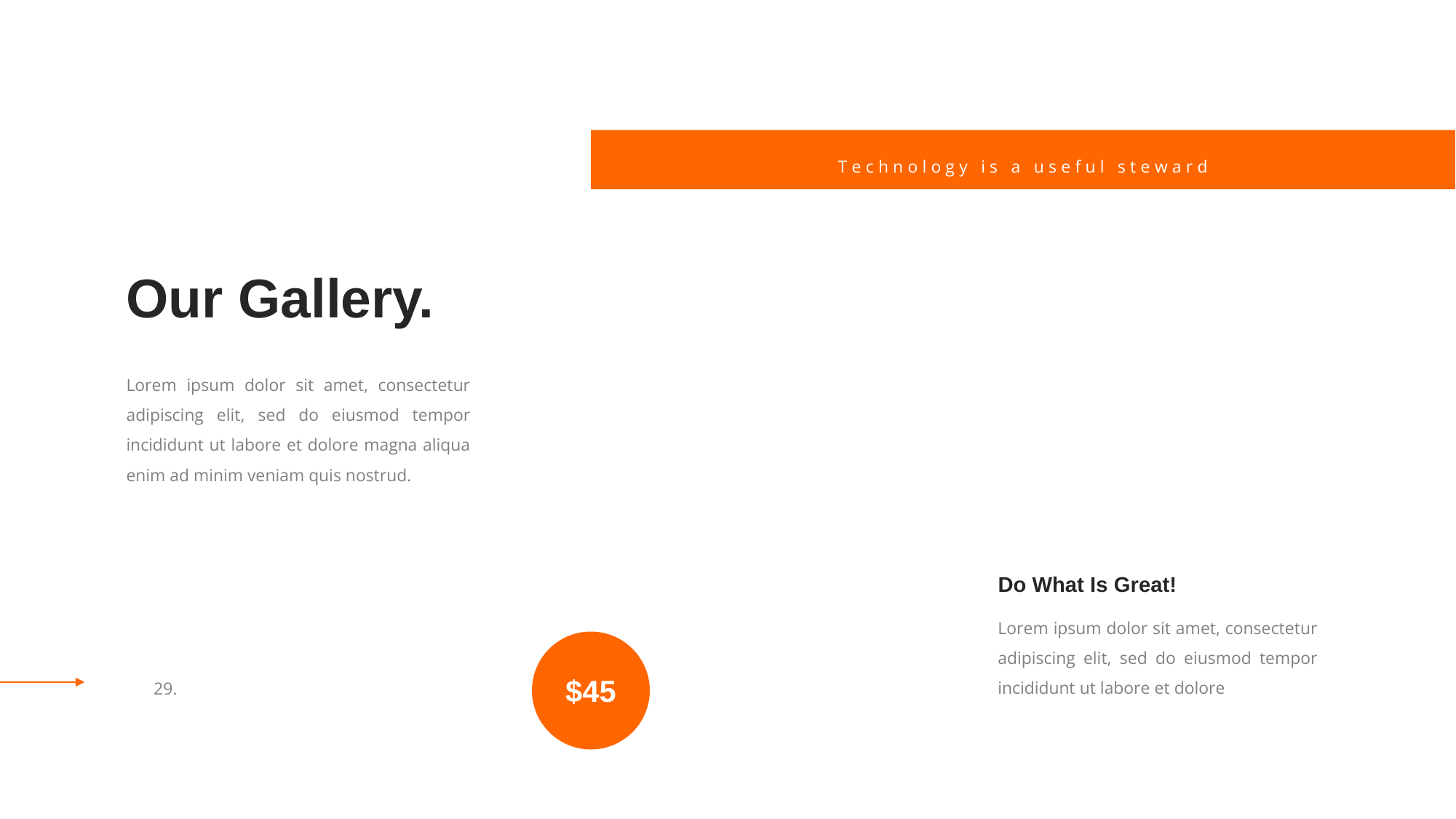

Technology is a useful steward

Our Gallery.
Lorem ipsum dolor sit amet, consectetur adipiscing elit, sed do eiusmod tempor incididunt ut labore et dolore magna aliqua enim ad minim veniam quis nostrud.
Do What Is Great!
Lorem ipsum dolor sit amet, consectetur adipiscing elit, sed do eiusmod tempor incididunt ut labore et dolore

$45
29.